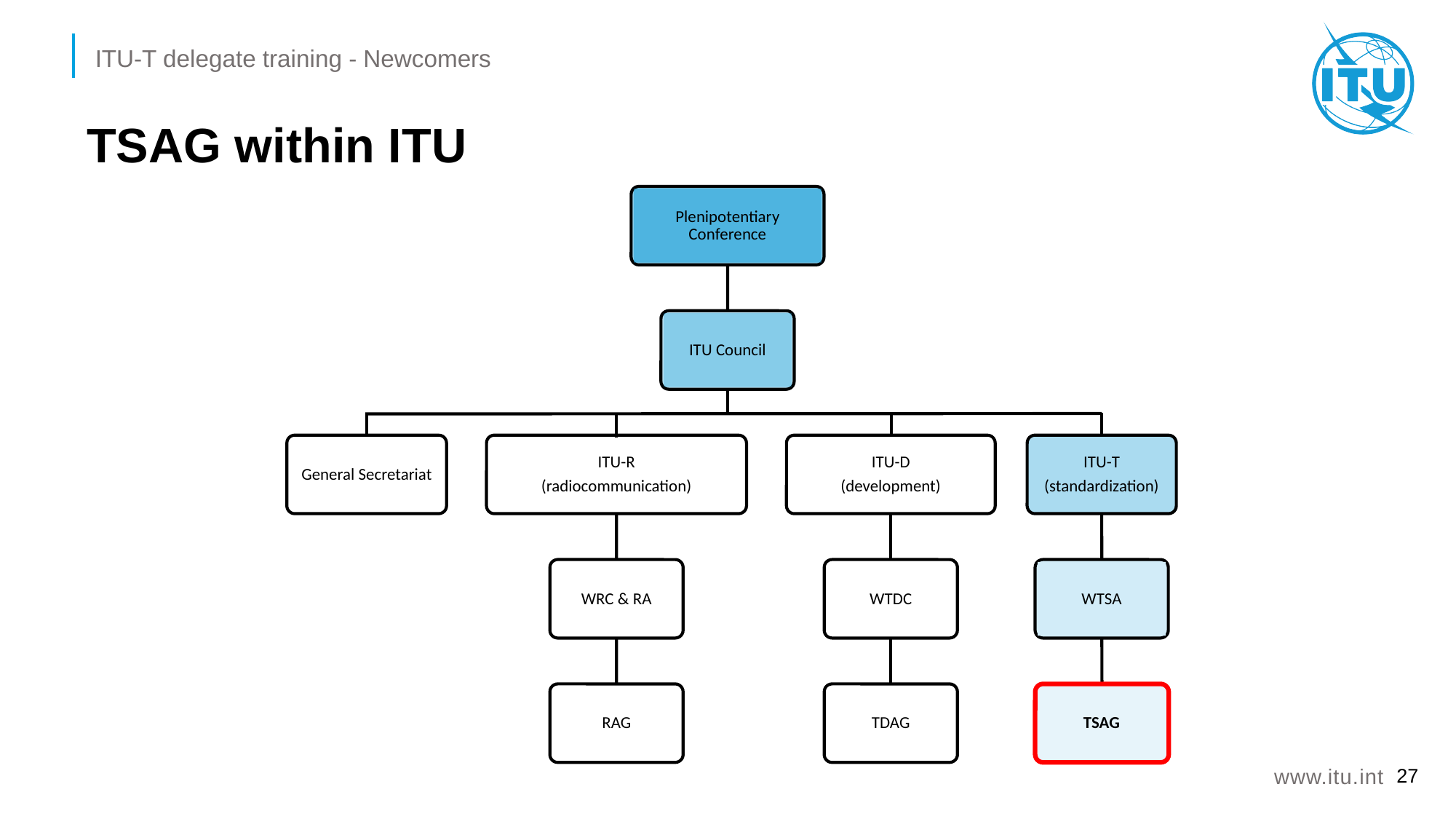

# TSAG within ITU

Plenipotentiary Conference

ITU Council

General Secretariat

ITU-R
(radiocommunication)

ITU-D
(development)

ITU-T
(standardization)

WRC & RA

RAG

WTDC

TDAG

WTSA

TSAG